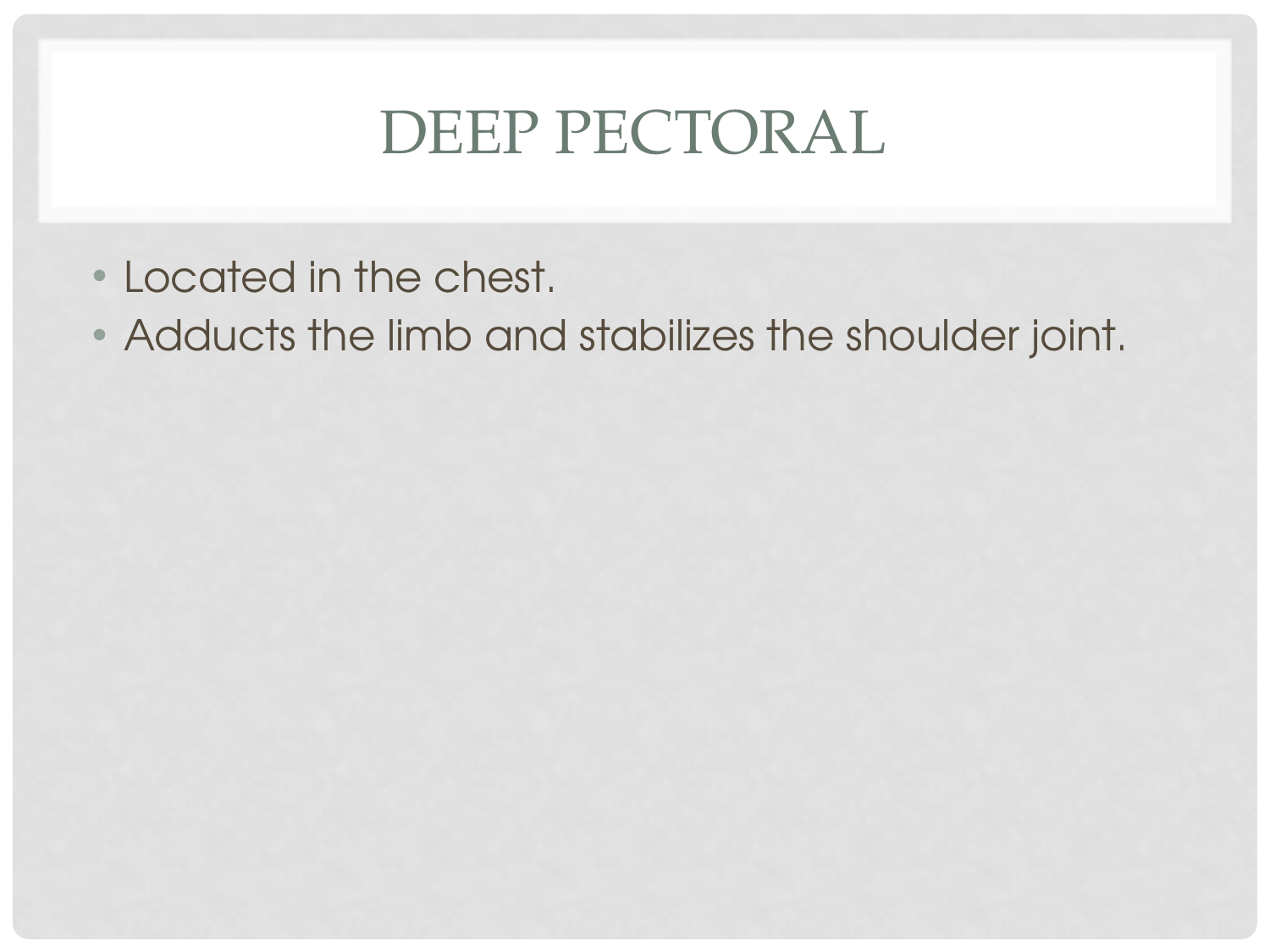

# Deep Pectoral
Located in the chest.
Adducts the limb and stabilizes the shoulder joint.